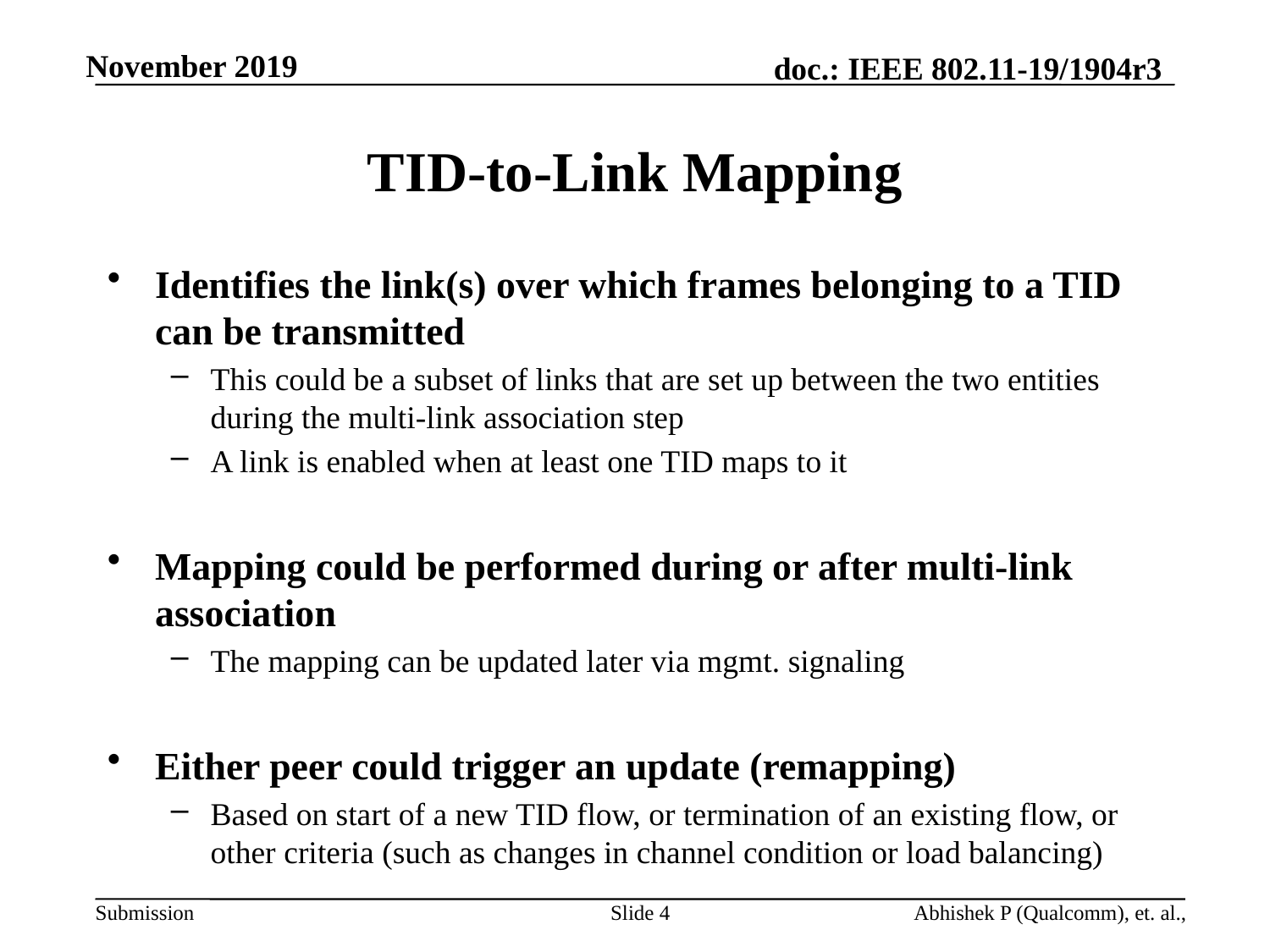

# TID-to-Link Mapping
Identifies the link(s) over which frames belonging to a TID can be transmitted
This could be a subset of links that are set up between the two entities during the multi-link association step
A link is enabled when at least one TID maps to it

Mapping could be performed during or after multi-link association
The mapping can be updated later via mgmt. signaling

Either peer could trigger an update (remapping)
Based on start of a new TID flow, or termination of an existing flow, or other criteria (such as changes in channel condition or load balancing)
Slide 4
Abhishek P (Qualcomm), et. al.,